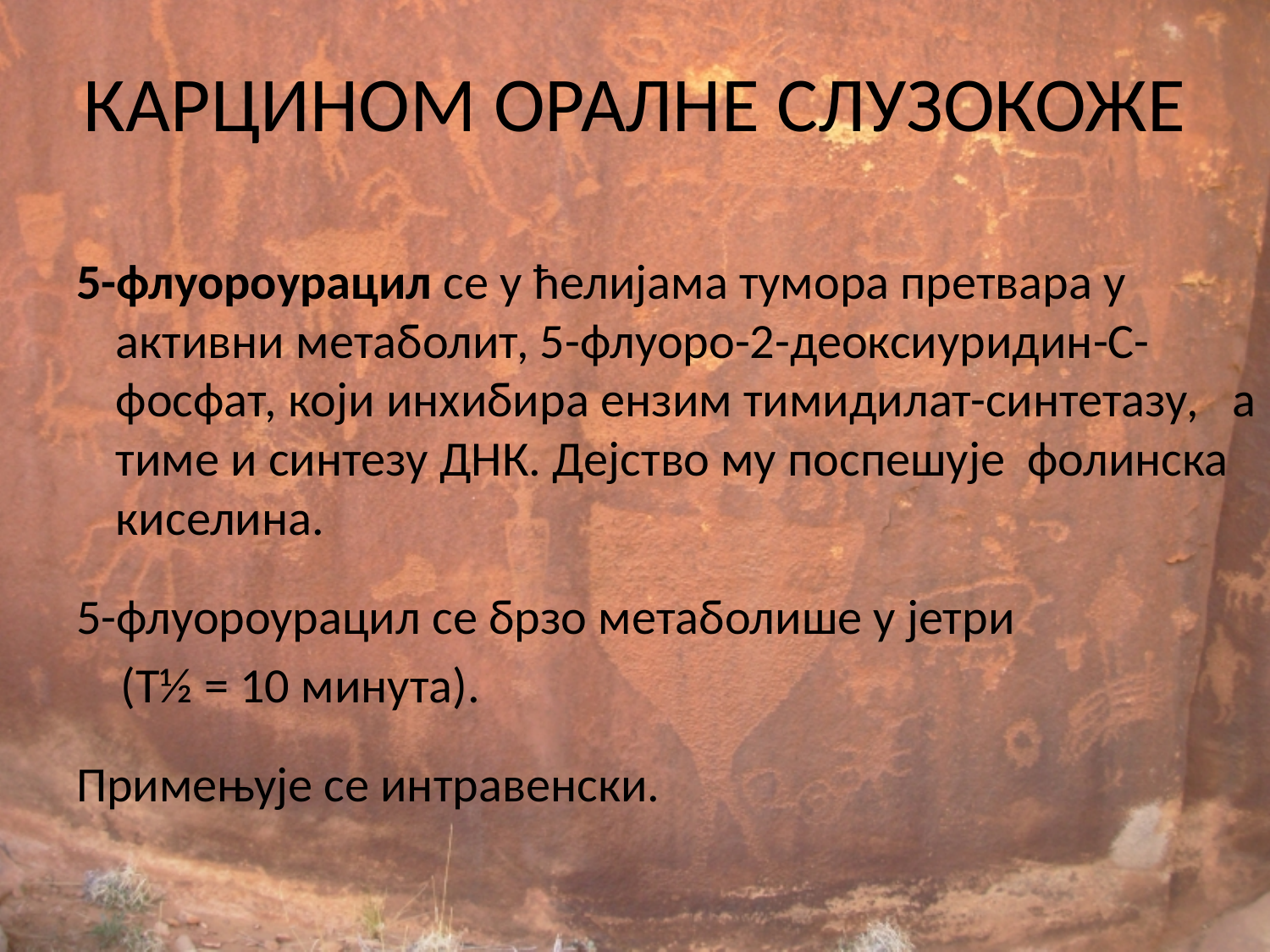

# КАРЦИНОМ ОРАЛНЕ СЛУЗОКОЖЕ
5-флуороурацил се у ћелијама тумора претвара у активни метаболит, 5-флуоро-2-деоксиуридин-С-фосфат, који инхибира ензим тимидилат-синтетазу,   а тиме и синтезу ДНК. Дејство му поспешује  фолинска  киселина.

5-флуороурацил се брзо метаболише у јетри
    (Т½ = 10 минута).

Примењује се интравенски.